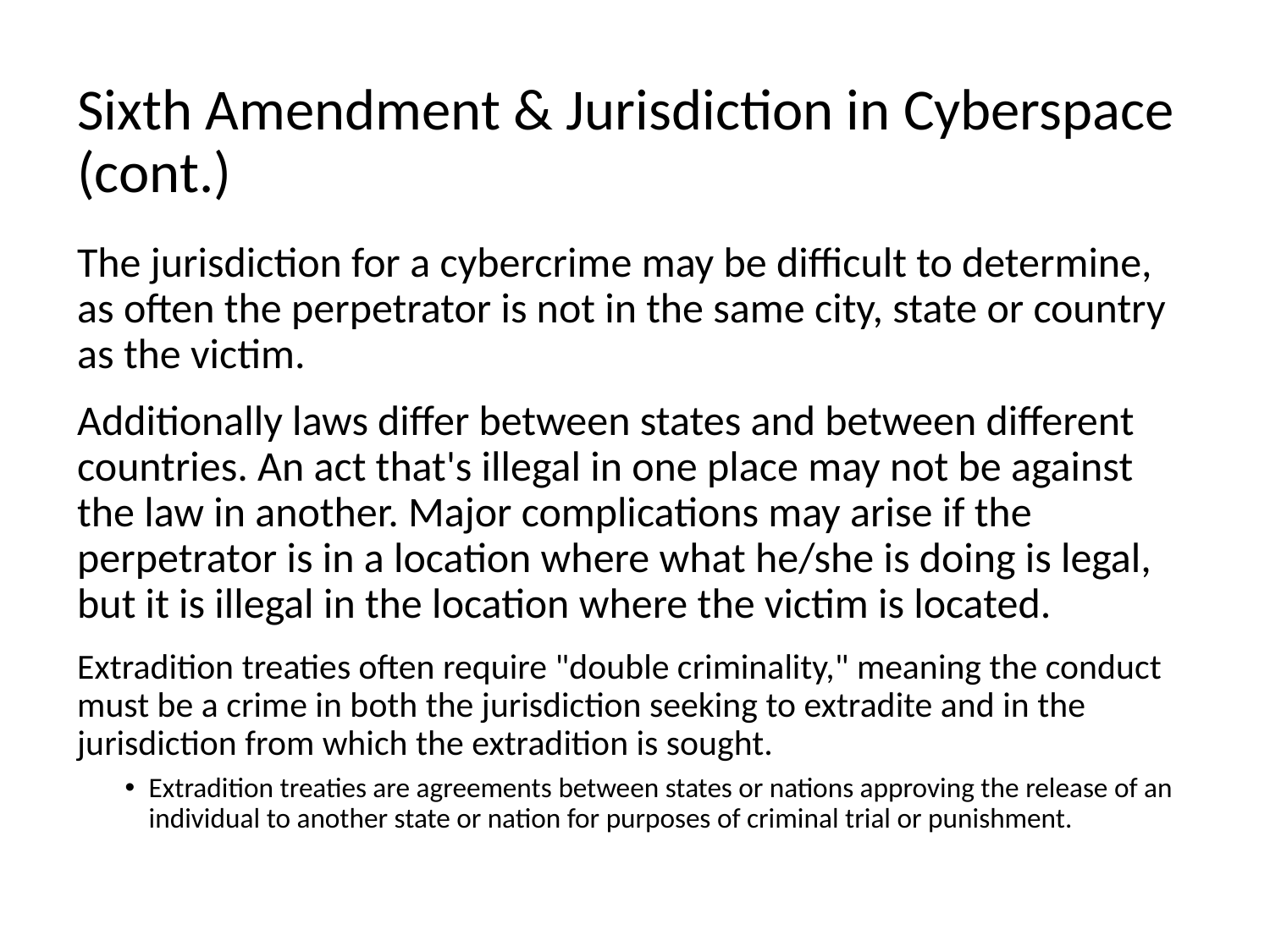

# Sixth Amendment & Jurisdiction in Cyberspace (cont.)
The jurisdiction for a cybercrime may be difficult to determine, as often the perpetrator is not in the same city, state or country as the victim.
Additionally laws differ between states and between different countries. An act that's illegal in one place may not be against the law in another. Major complications may arise if the perpetrator is in a location where what he/she is doing is legal, but it is illegal in the location where the victim is located.
Extradition treaties often require "double criminality," meaning the conduct must be a crime in both the jurisdiction seeking to extradite and in the jurisdiction from which the extradition is sought.
Extradition treaties are agreements between states or nations approving the release of an individual to another state or nation for purposes of criminal trial or punishment.